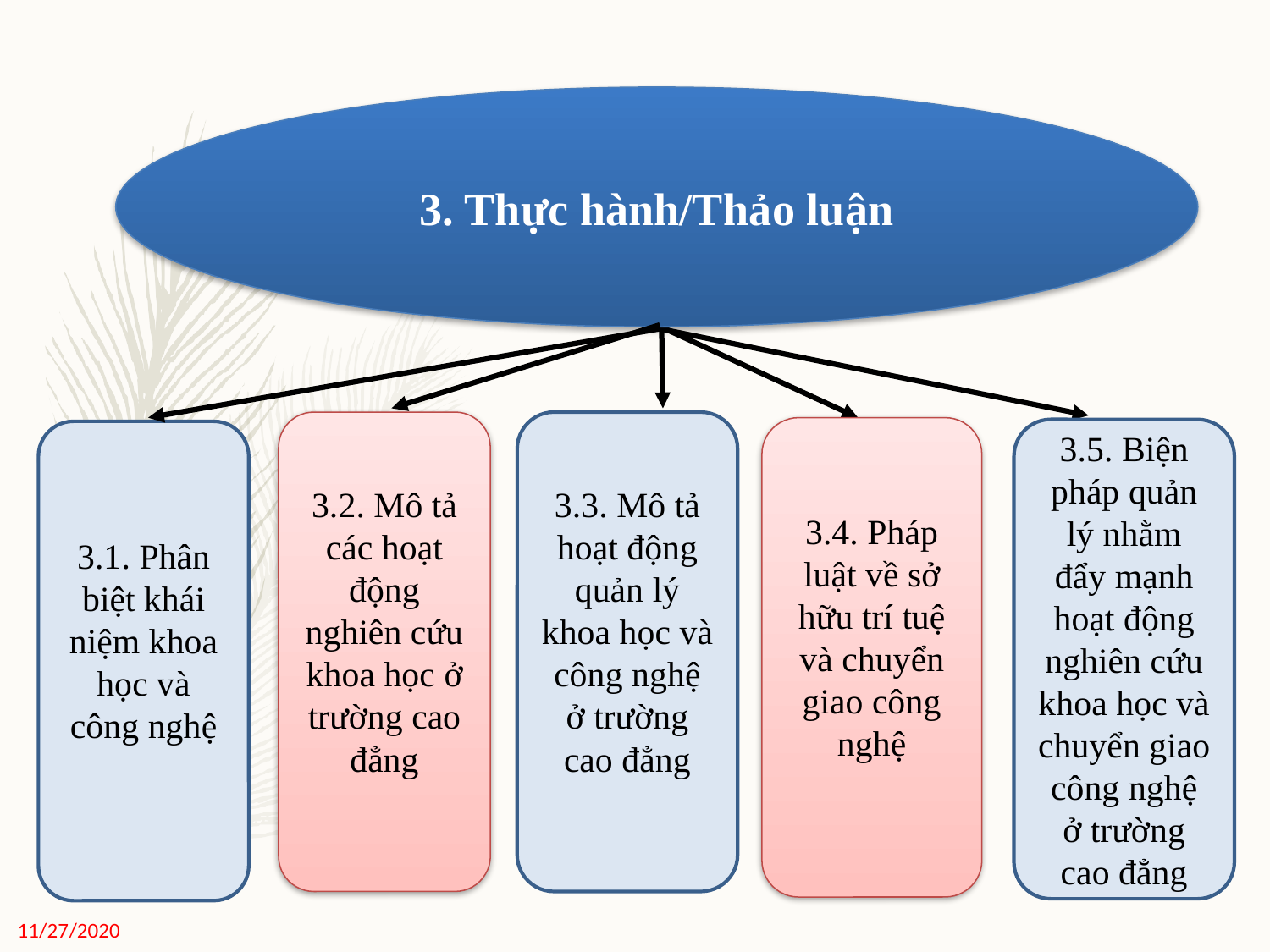

3. Thực hành/Thảo luận

3.2. Mô tả các hoạt động nghiên cứu khoa học ở trường cao đẳng

3.3. Mô tả hoạt động quản lý khoa học và công nghệ ở trường cao đẳng

3.4. Pháp luật về sở hữu trí tuệ và chuyển giao công nghệ

3.5. Biện pháp quản lý nhằm đẩy mạnh hoạt động nghiên cứu khoa học và chuyển giao công nghệ ở trường cao đẳng
3.1. Phân biệt khái niệm khoa học và công nghệ

11/27/2020